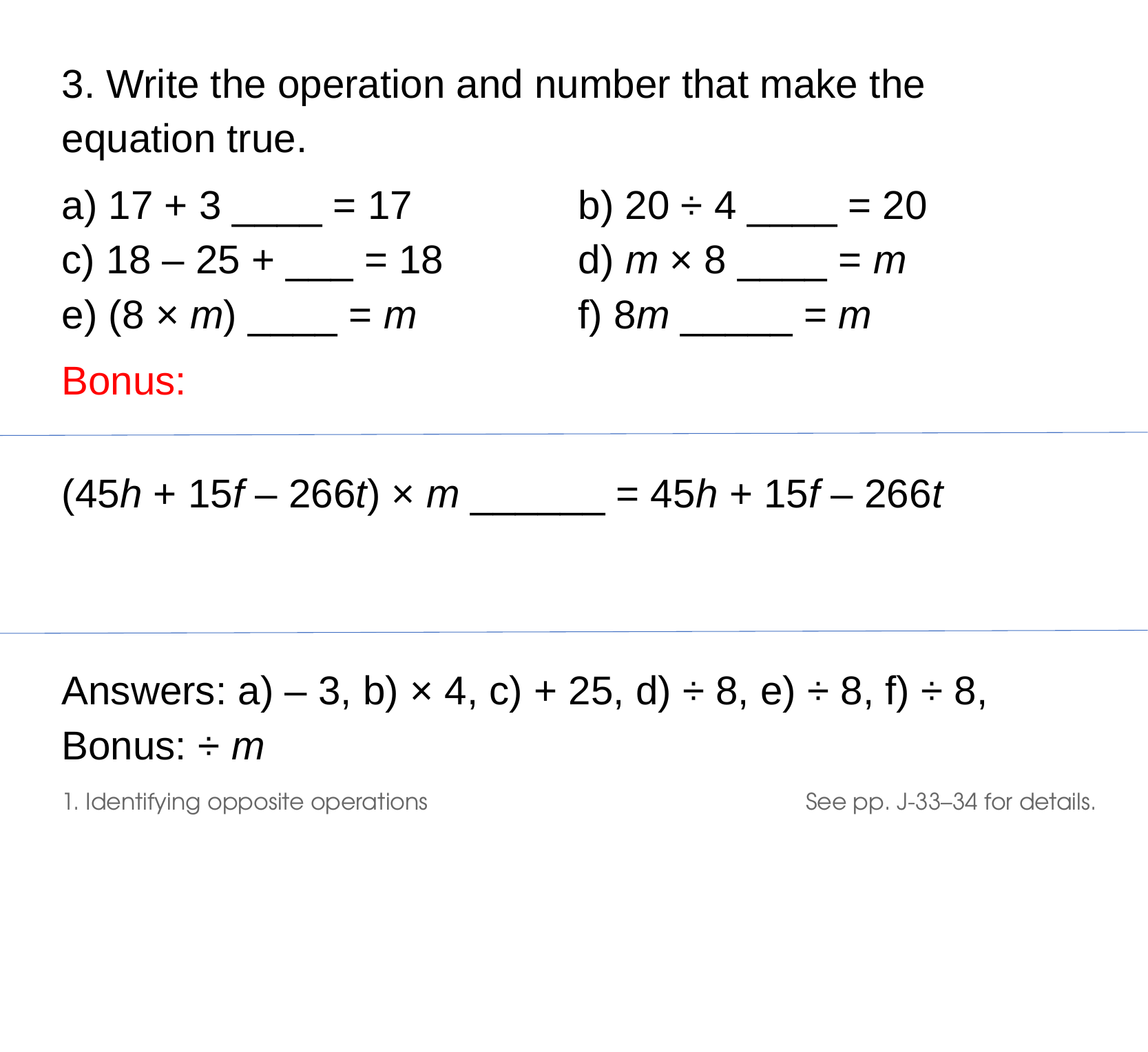

3. Write the operation and number that make the equation true.
a) 17 + 3 ____ = 17 		b) 20 ÷ 4 ____ = 20
c) 18 – 25 + ___ = 18		d) m × 8 ____ = m
e) (8 × m) ____ = m		f) 8m _____ = m
Bonus:
(45h + 15f – 266t) × m ______ = 45h + 15f – 266t
Answers: a) – 3, b) × 4, c) + 25, d) ÷ 8, e) ÷ 8, f) ÷ 8, Bonus: ÷ m
1. Identifying opposite operations
See pp. J-33–34 for details.